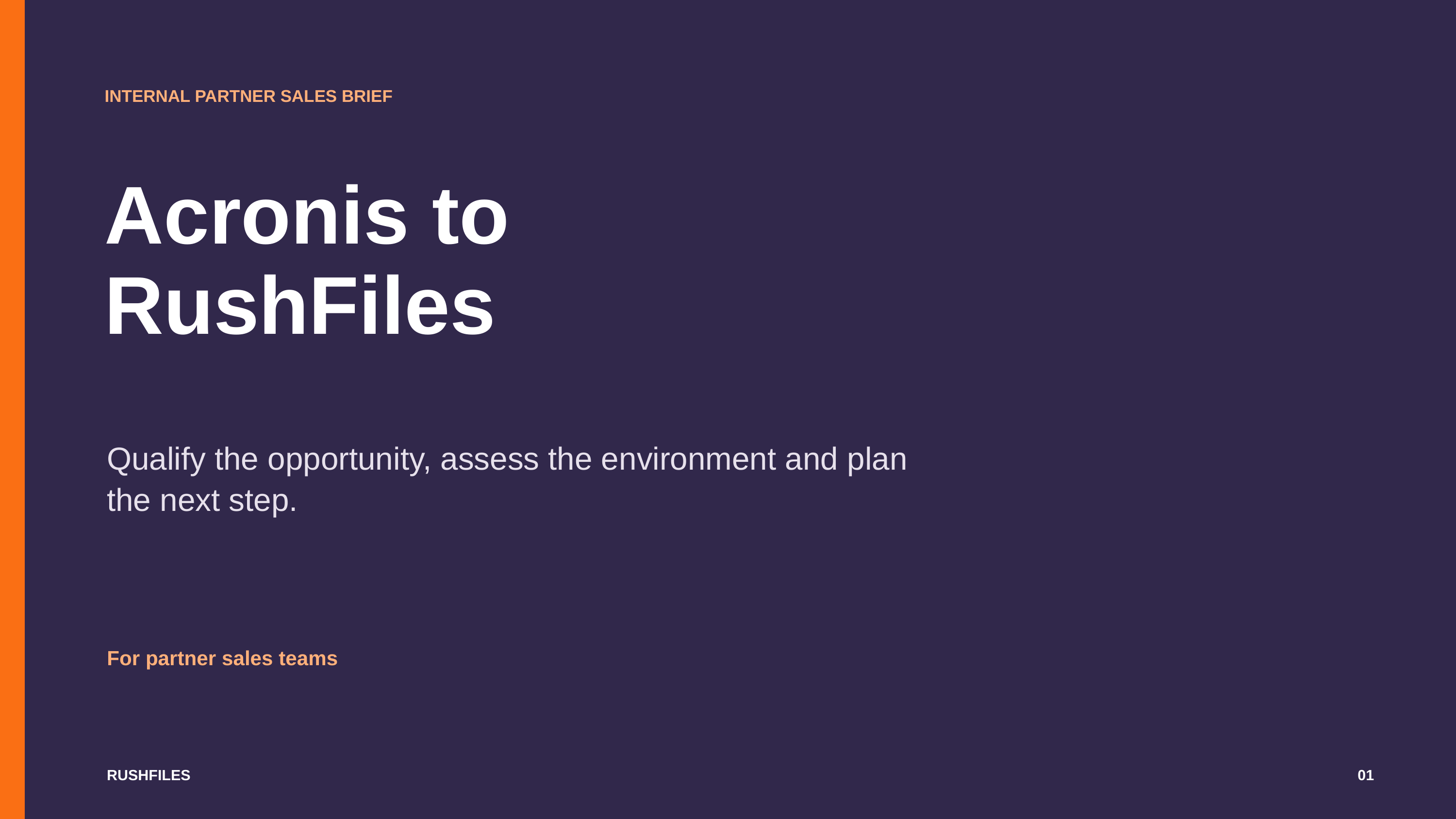

INTERNAL PARTNER SALES BRIEF
Acronis to
RushFiles
Qualify the opportunity, assess the environment and plan the next step.
For partner sales teams
RUSHFILES
01